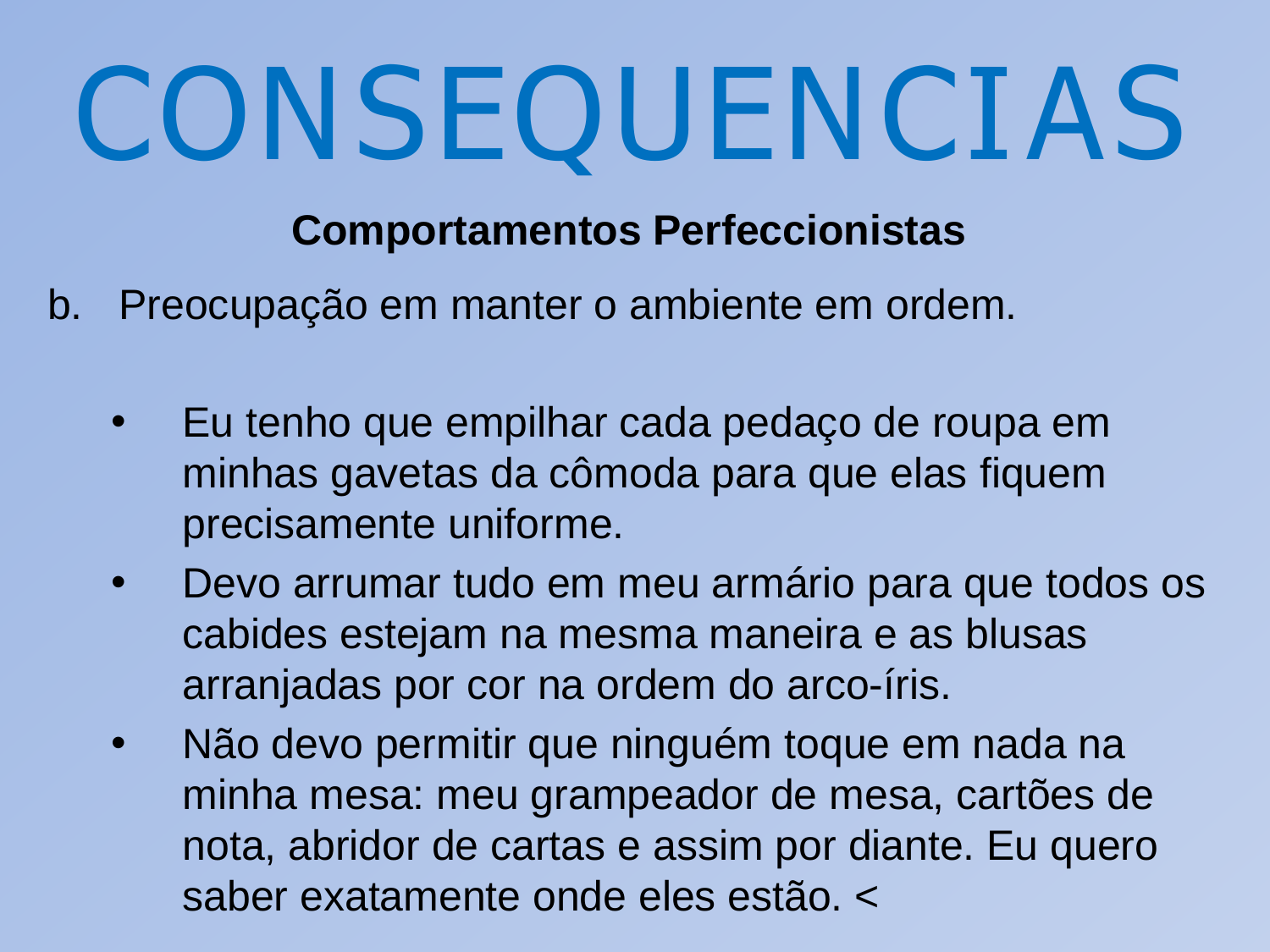

CONSEQUENCIAS

Comportamentos Perfeccionistas

Preocupação em manter o ambiente em ordem.

Eu tenho que empilhar cada pedaço de roupa em minhas gavetas da cômoda para que elas fiquem precisamente uniforme.
Devo arrumar tudo em meu armário para que todos os cabides estejam na mesma maneira e as blusas  arranjadas por cor na ordem do arco-íris.
Não devo permitir que ninguém toque em nada na minha mesa: meu grampeador de mesa, cartões de nota, abridor de cartas e assim por diante. Eu quero saber exatamente onde eles estão. <